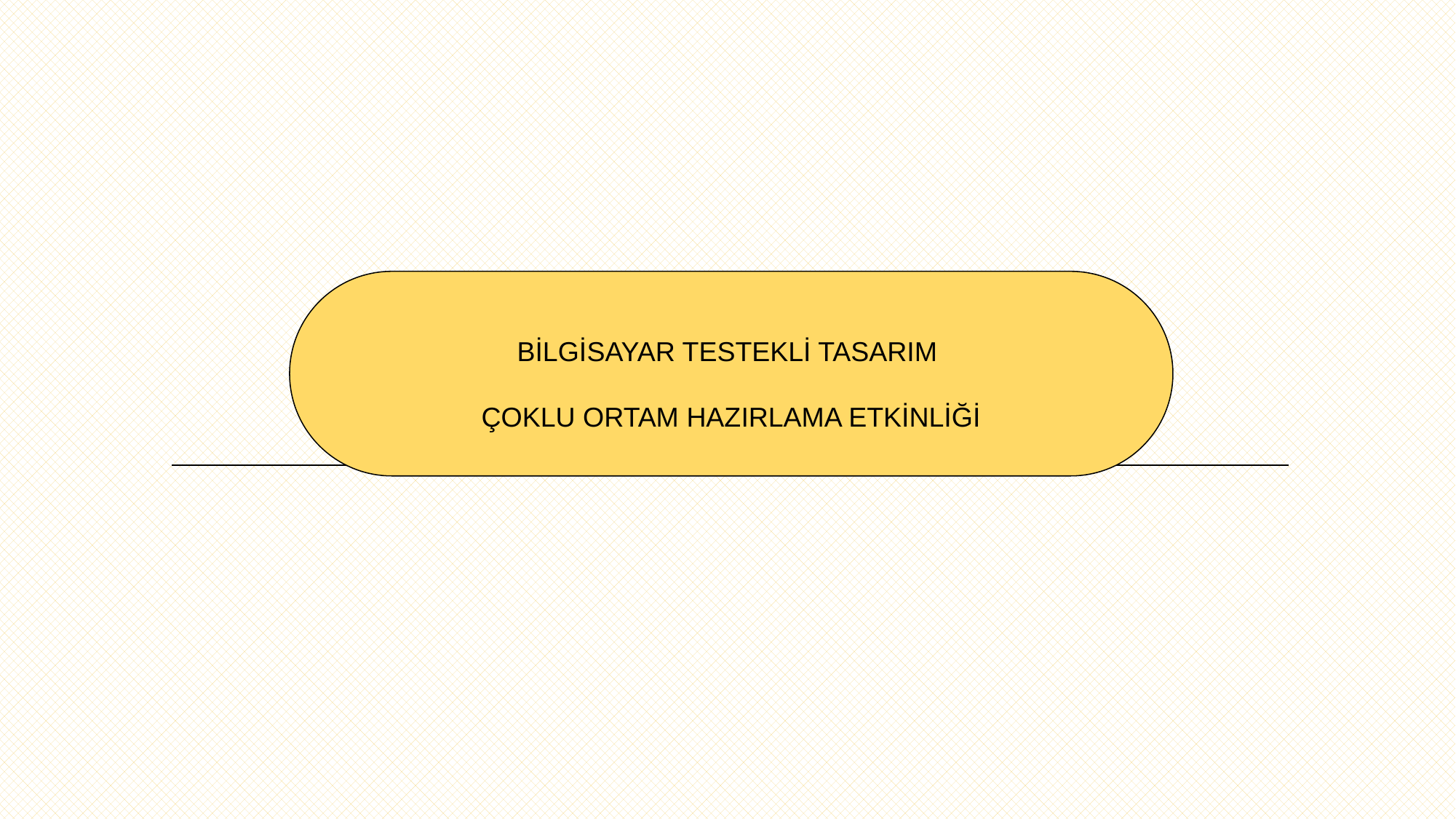

BİLGİSAYAR TESTEKLİ TASARIM

ÇOKLU ORTAM HAZIRLAMA ETKİNLİĞİ